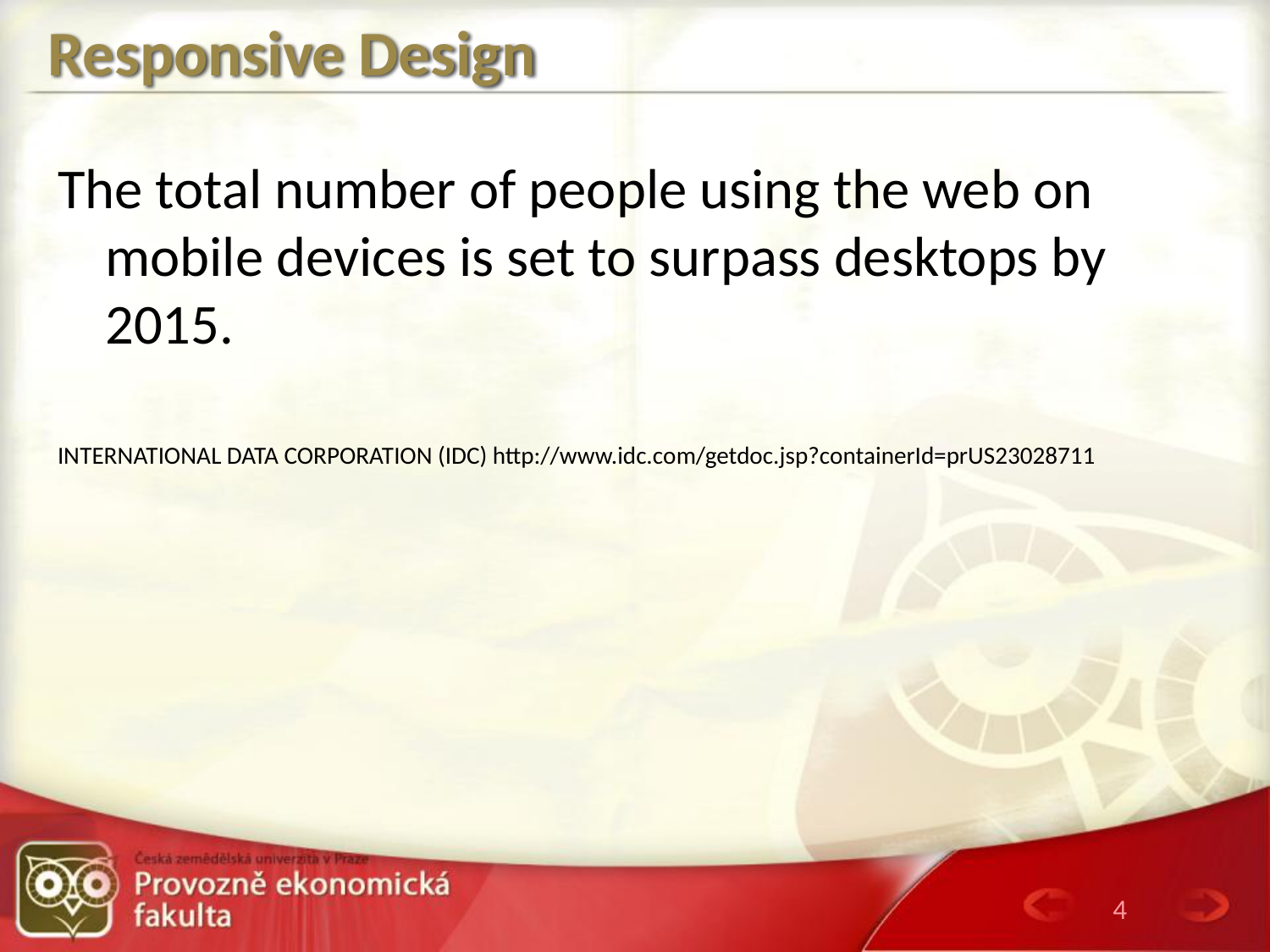

# Responsive Design
The total number of people using the web on mobile devices is set to surpass desktops by 2015.

INTERNATIONAL DATA CORPORATION (IDC) http://www.idc.com/getdoc.jsp?containerId=prUS23028711